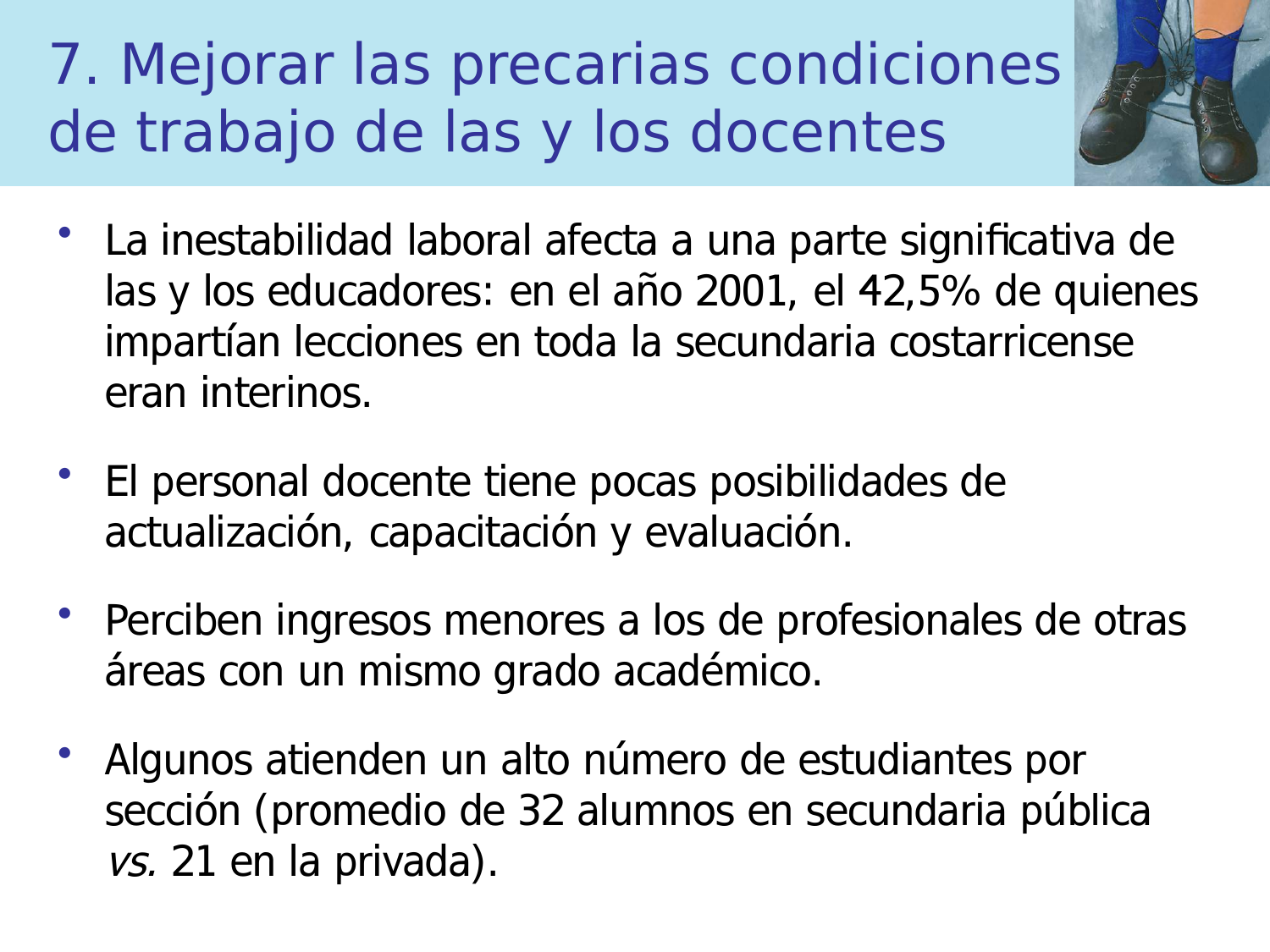

# 7. Mejorar las precarias condiciones de trabajo de las y los docentes
La inestabilidad laboral afecta a una parte significativa de las y los educadores: en el año 2001, el 42,5% de quienes impartían lecciones en toda la secundaria costarricense eran interinos.

El personal docente tiene pocas posibilidades de actualización, capacitación y evaluación.

Perciben ingresos menores a los de profesionales de otras áreas con un mismo grado académico.

Algunos atienden un alto número de estudiantes por sección (promedio de 32 alumnos en secundaria pública vs. 21 en la privada).